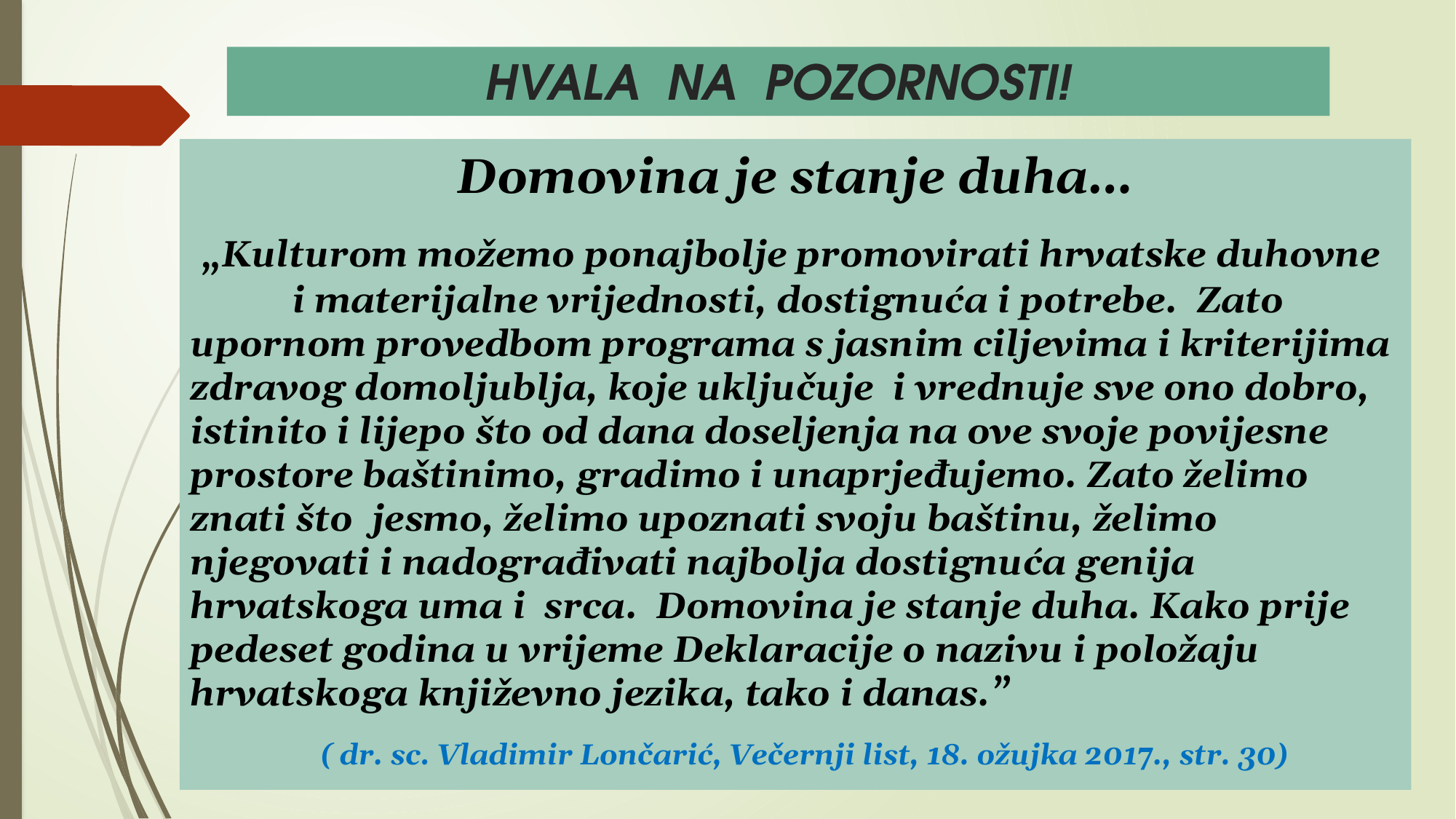

# HVALA  NA  POZORNOSTI!
Domovina je stanje duha…
 „Kulturom možemo ponajbolje promovirati hrvatske duhovne              i materijalne vrijednosti, dostignuća i potrebe.  Zato upornom provedbom programa s jasnim ciljevima i kriterijima zdravog domoljublja, koje uključuje  i vrednuje sve ono dobro, istinito i lijepo što od dana doseljenja na ove svoje povijesne prostore baštinimo, gradimo i unaprjeđujemo. Zato želimo znati što  jesmo, želimo upoznati svoju baštinu, želimo njegovati i nadograđivati najbolja dostignuća genija hrvatskoga uma i  srca.  Domovina je stanje duha. Kako prije pedeset godina u vrijeme Deklaracije o nazivu i položaju hrvatskoga književno jezika, tako i danas.”
  ( dr. sc. Vladimir Lončarić, Večernji list, 18. ožujka 2017., str. 30)